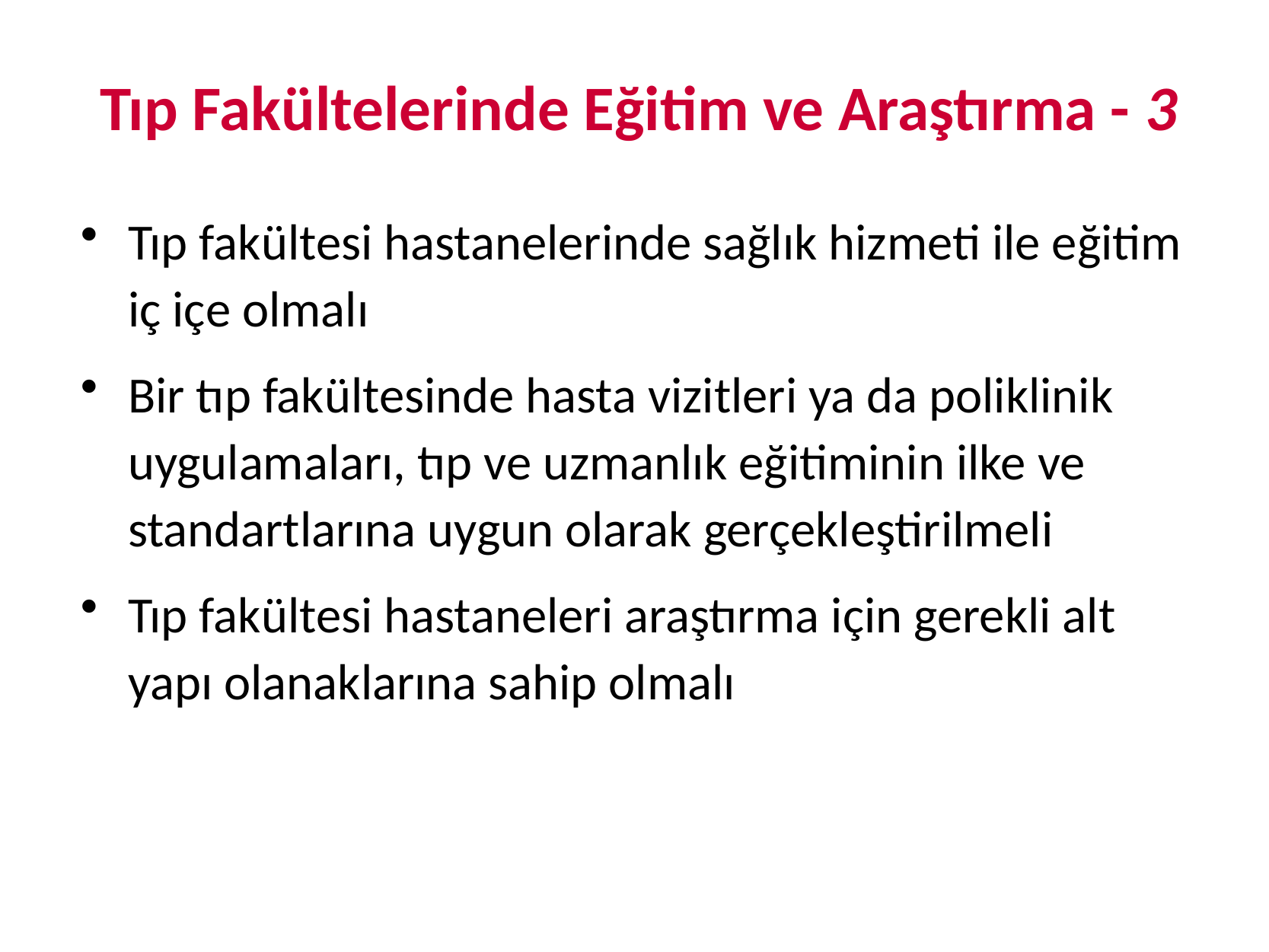

# Tıp Fakültelerinde Eğitim ve Araştırma - 3
Tıp fakültesi hastanelerinde sağlık hizmeti ile eğitim iç içe olmalı
Bir tıp fakültesinde hasta vizitleri ya da poliklinik uygulamaları, tıp ve uzmanlık eğitiminin ilke ve standartlarına uygun olarak gerçekleştirilmeli
Tıp fakültesi hastaneleri araştırma için gerekli alt yapı olanaklarına sahip olmalı